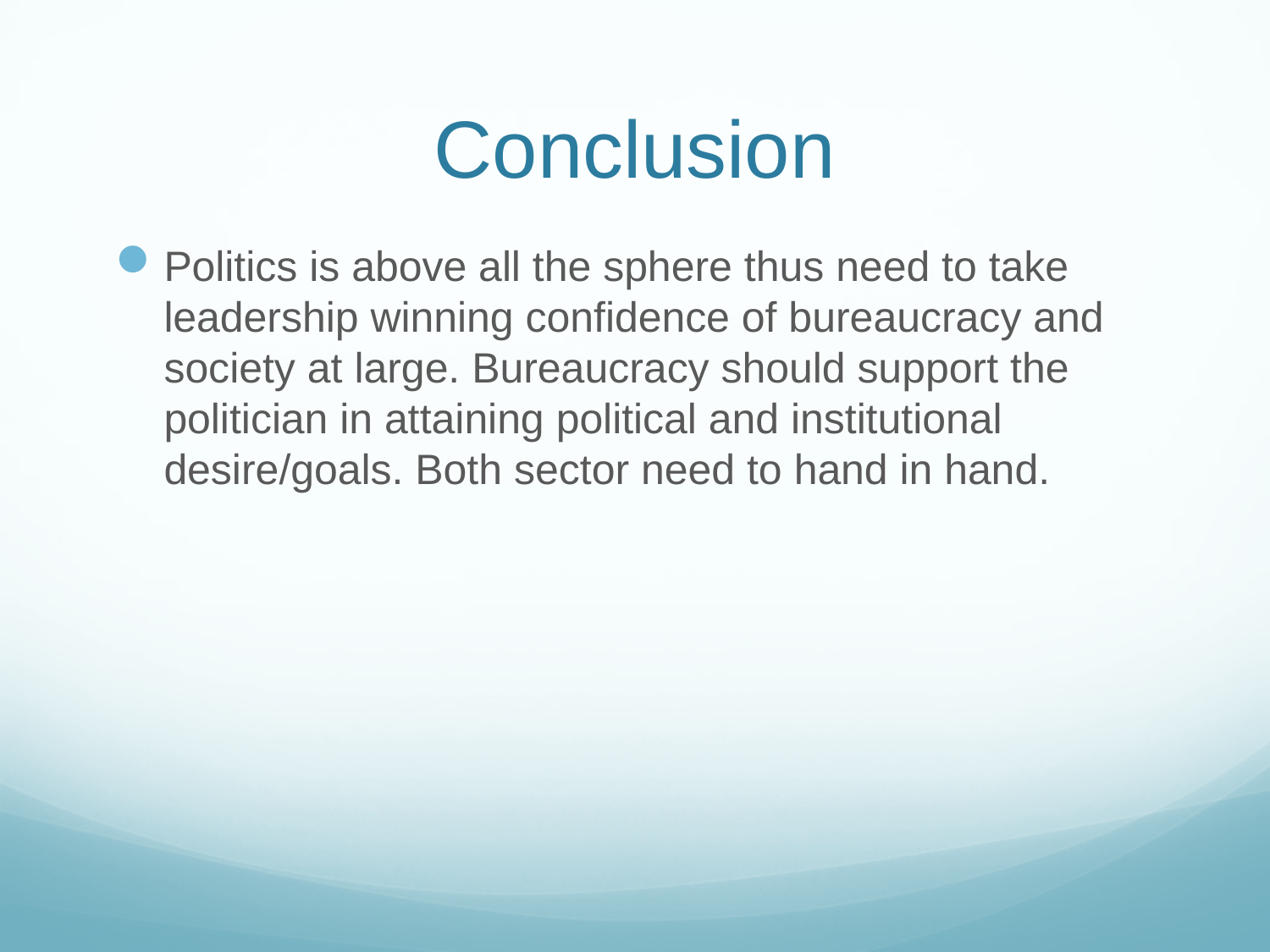

# Conclusion
Politics is above all the sphere thus need to take leadership winning confidence of bureaucracy and society at large. Bureaucracy should support the politician in attaining political and institutional desire/goals. Both sector need to hand in hand.